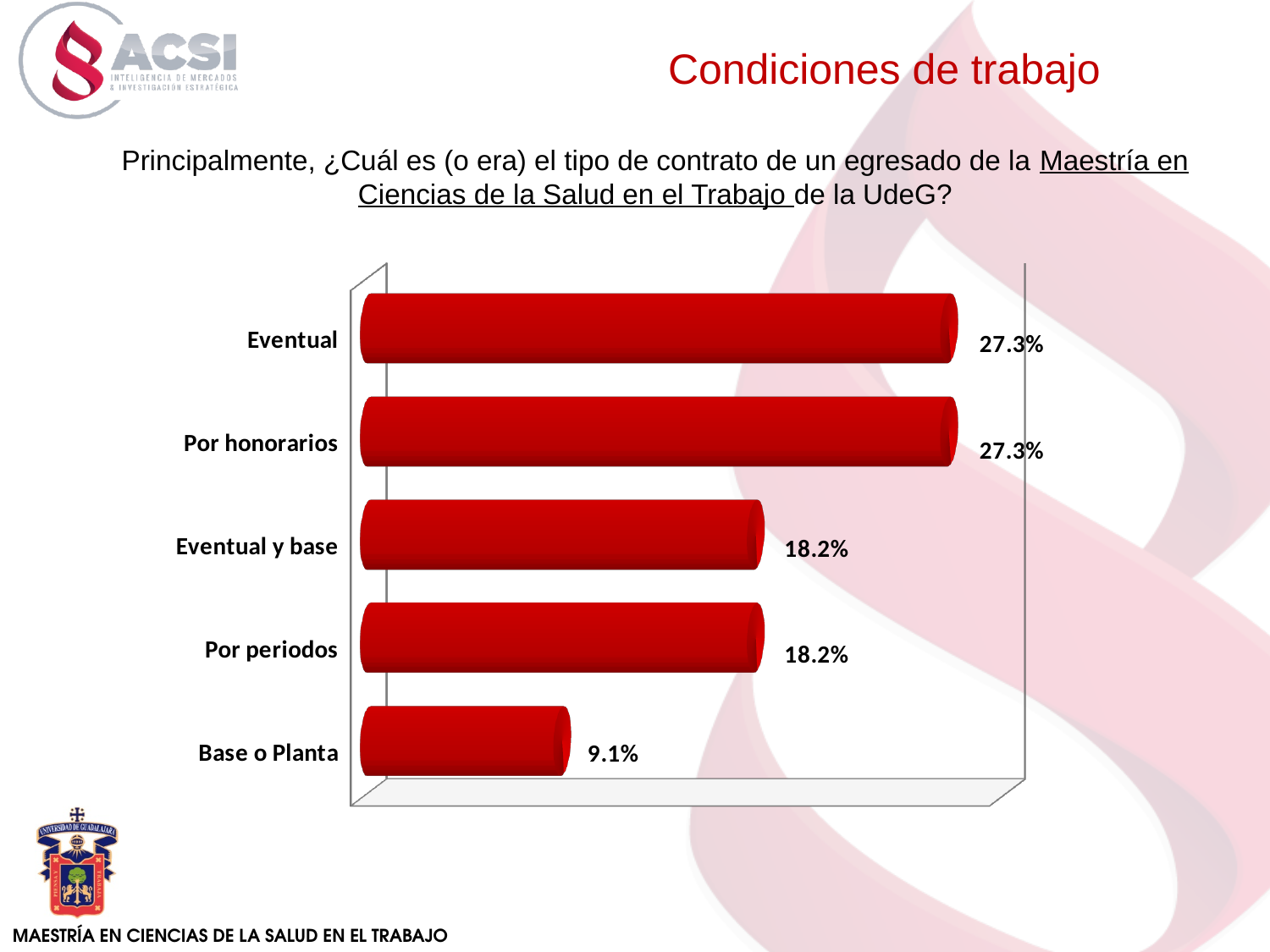

Condiciones de trabajo
Principalmente, ¿Cuál es (o era) el tipo de contrato de un egresado de la Maestría en Ciencias de la Salud en el Trabajo de la UdeG?

[unsupported chart]